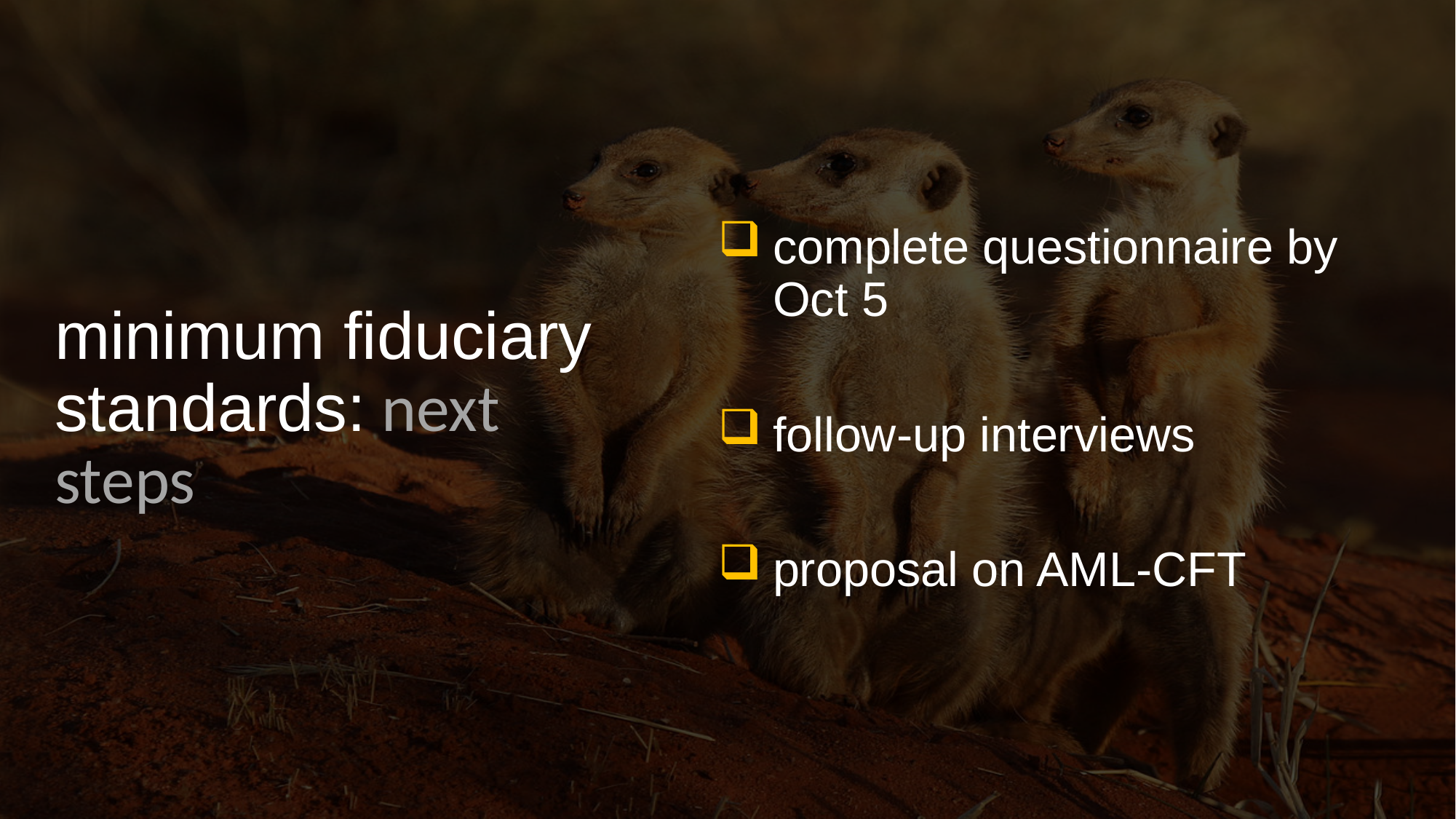

# minimum fiduciary standards: next steps
complete questionnaire by Oct 5

follow-up interviews

proposal on AML-CFT